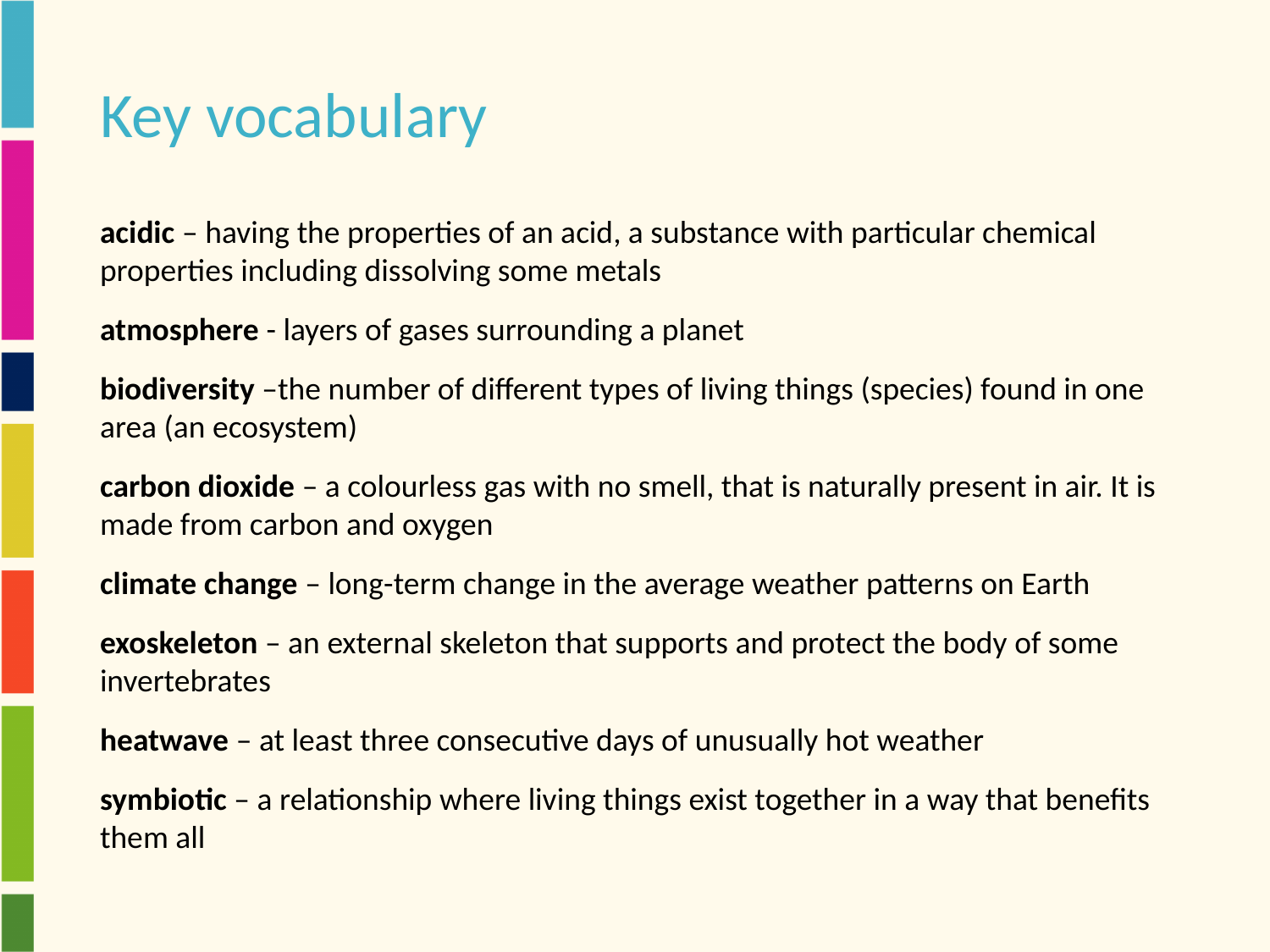

# Key vocabulary
acidic – having the properties of an acid, a substance with particular chemical properties including dissolving some metals
atmosphere - layers of gases surrounding a planet
biodiversity –the number of different types of living things (species) found in one area (an ecosystem)
carbon dioxide – a colourless gas with no smell, that is naturally present in air. It is made from carbon and oxygen
climate change – long-term change in the average weather patterns on Earth
exoskeleton – an external skeleton that supports and protect the body of some invertebrates
heatwave – at least three consecutive days of unusually hot weather
symbiotic – a relationship where living things exist together in a way that benefits them all